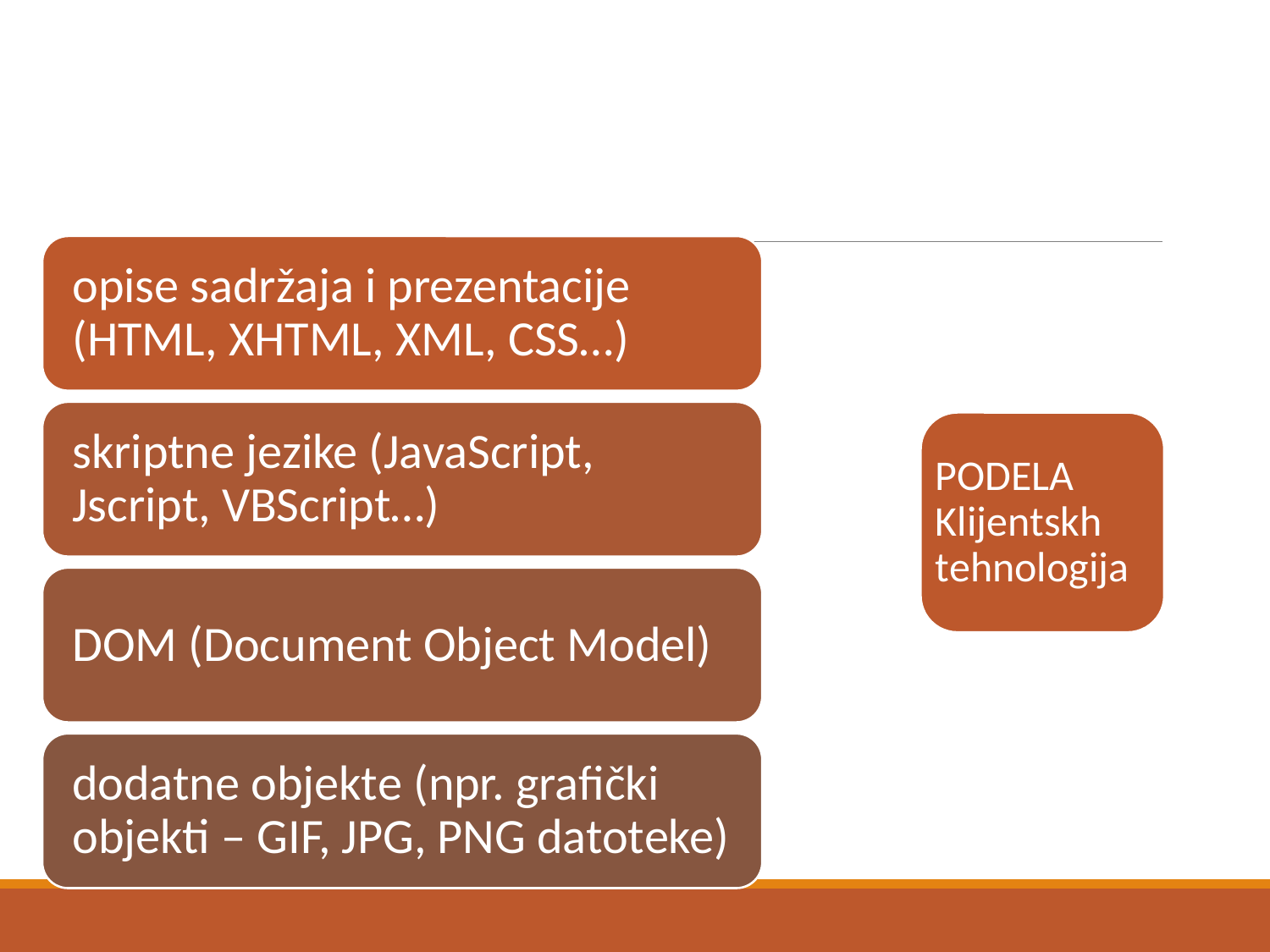

opise sadržaja i prezentacije (HTML, XHTML, XML, CSS…)
skriptne jezike (JavaScript, Jscript, VBScript…)
DOM (Document Object Model)
dodatne objekte (npr. grafički objekti – GIF, JPG, PNG datoteke)

PODELA
Klijentskh tehnologija